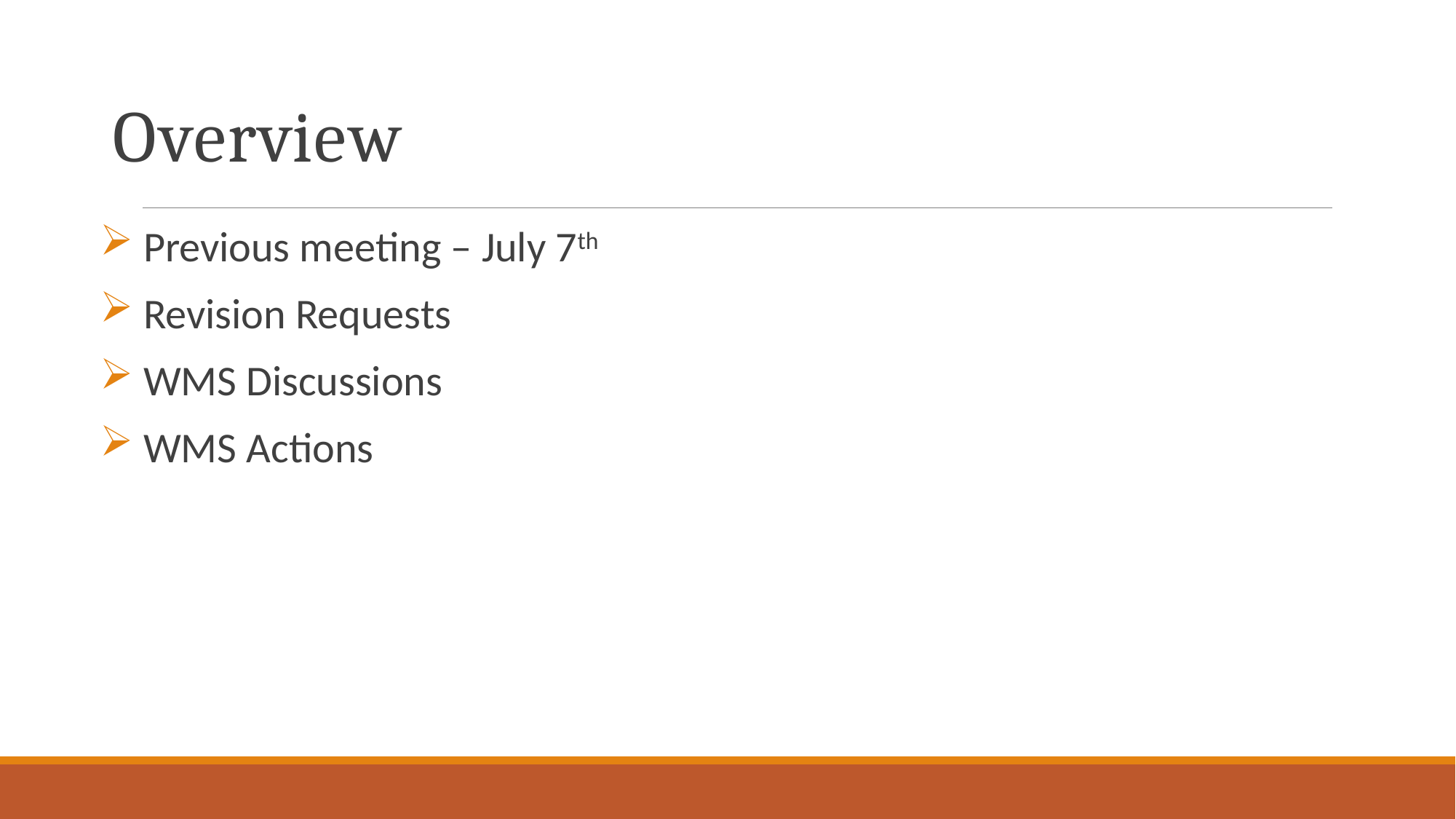

# Overview
 Previous meeting – July 7th
 Revision Requests
 WMS Discussions
 WMS Actions